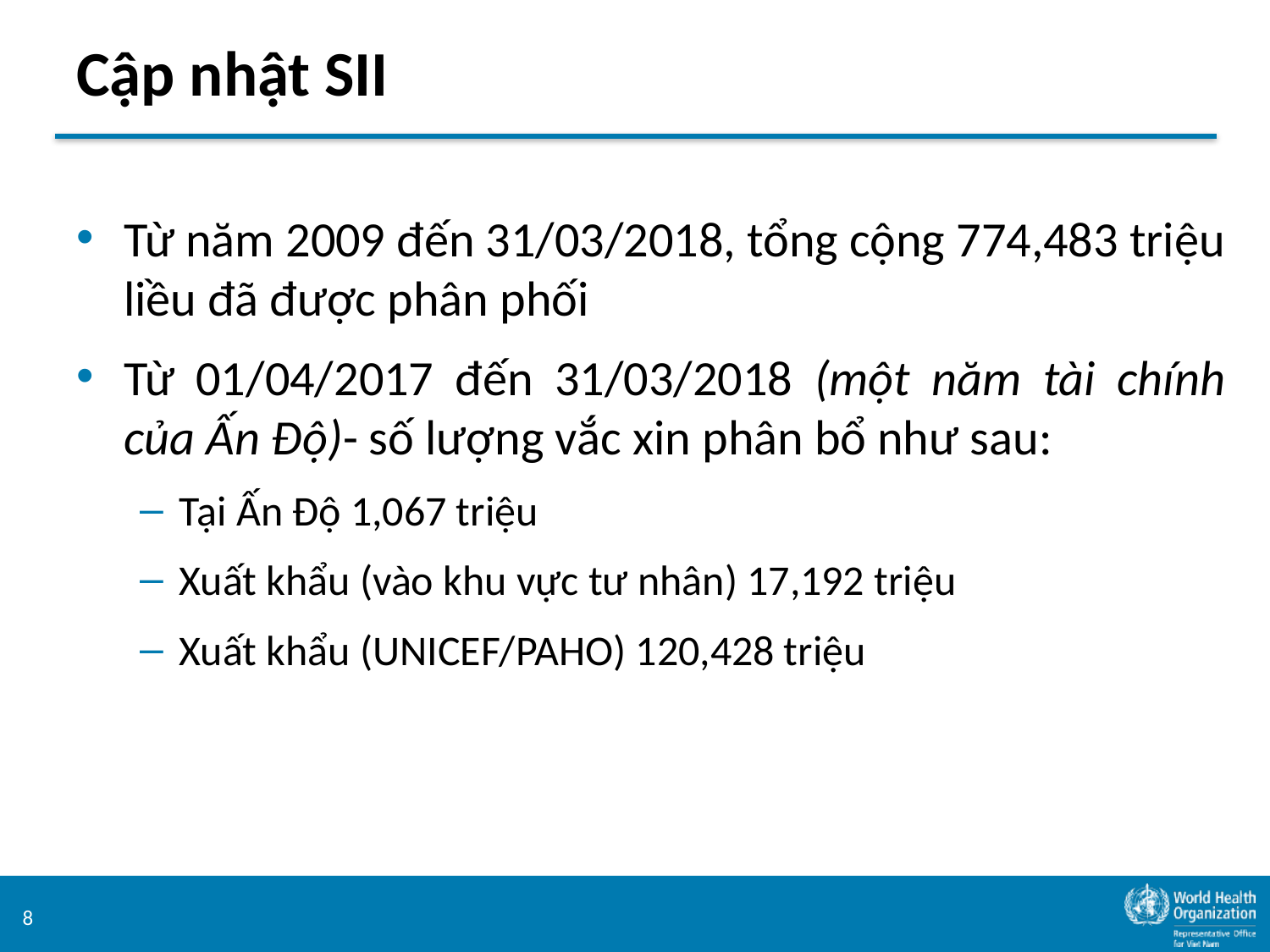

# Cập nhật SII
Từ năm 2009 đến 31/03/2018, tổng cộng 774,483 triệu liều đã được phân phối
Từ 01/04/2017 đến 31/03/2018 (một năm tài chính của Ấn Độ)- số lượng vắc xin phân bổ như sau:
Tại Ấn Độ 1,067 triệu
Xuất khẩu (vào khu vực tư nhân) 17,192 triệu
Xuất khẩu (UNICEF/PAHO) 120,428 triệu
8